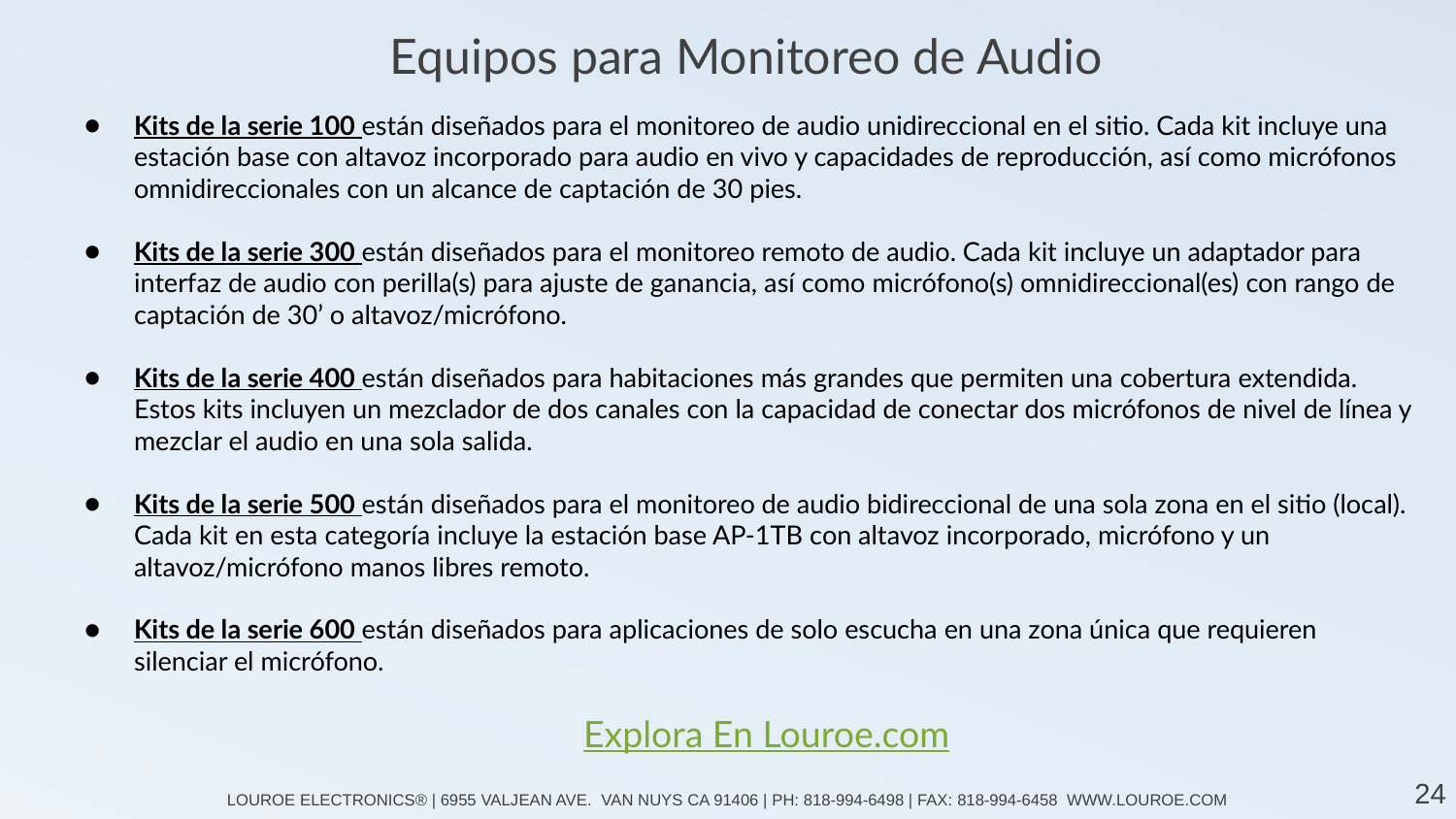

Equipos para Monitoreo de Audio

Kits de la serie 100 están diseñados para el monitoreo de audio unidireccional en el sitio. Cada kit incluye una estación base con altavoz incorporado para audio en vivo y capacidades de reproducción, así como micrófonos omnidireccionales con un alcance de captación de 30 pies.

Kits de la serie 300 están diseñados para el monitoreo remoto de audio. Cada kit incluye un adaptador para interfaz de audio con perilla(s) para ajuste de ganancia, así como micrófono(s) omnidireccional(es) con rango de captación de 30’ o altavoz/micrófono.

Kits de la serie 400 están diseñados para habitaciones más grandes que permiten una cobertura extendida. Estos kits incluyen un mezclador de dos canales con la capacidad de conectar dos micrófonos de nivel de línea y mezclar el audio en una sola salida.

Kits de la serie 500 están diseñados para el monitoreo de audio bidireccional de una sola zona en el sitio (local). Cada kit en esta categoría incluye la estación base AP-1TB con altavoz incorporado, micrófono y un altavoz/micrófono manos libres remoto.

Kits de la serie 600 están diseñados para aplicaciones de solo escucha en una zona única que requieren silenciar el micrófono.
     Explora En Louroe.com
24
LOUROE ELECTRONICS® | 6955 VALJEAN AVE.  VAN NUYS CA 91406 | PH: 818-994-6498 | FAX: 818-994-6458  WWW.LOUROE.COM